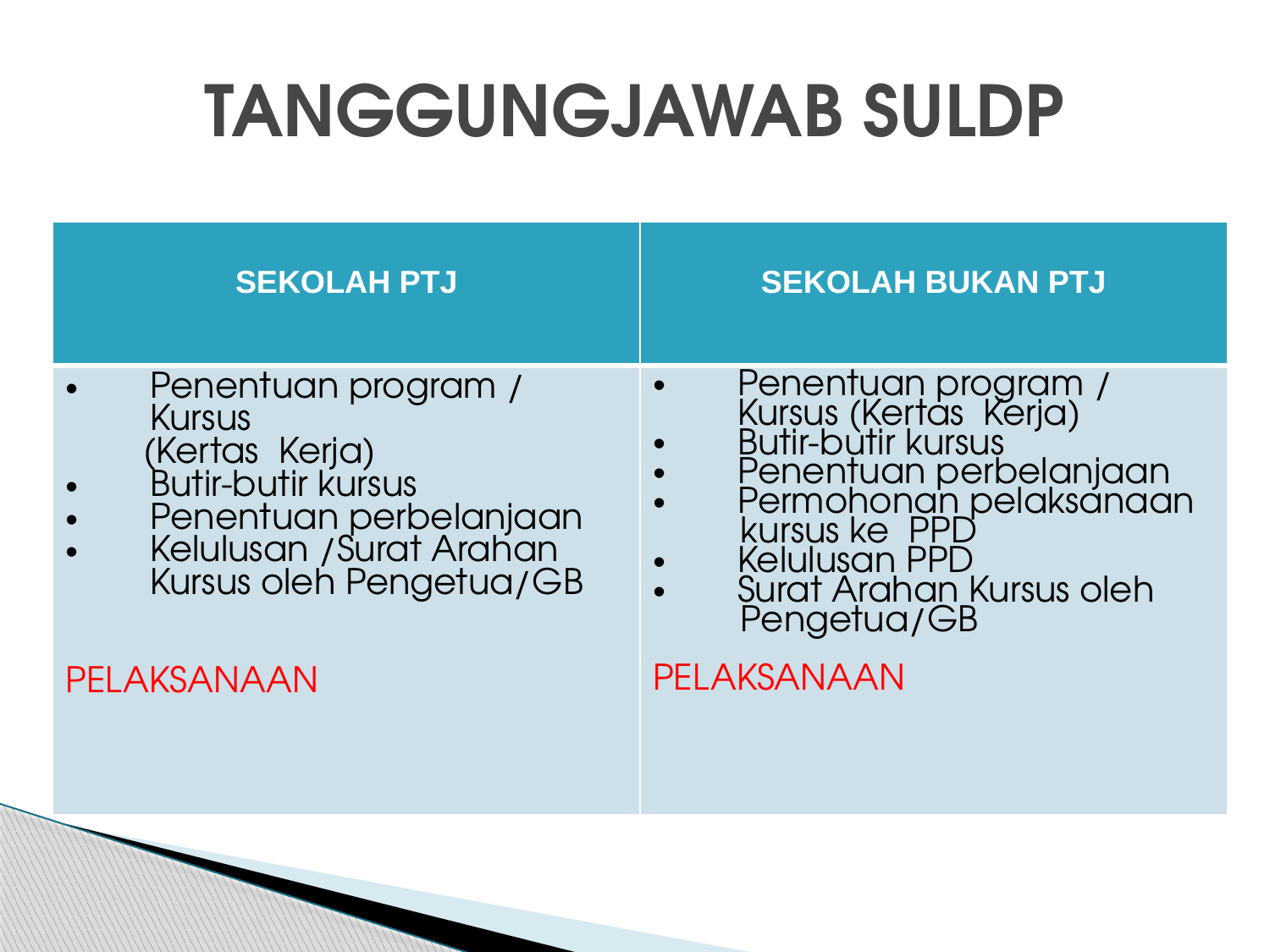

# TANGGUNGJAWAB SULDP
| SEKOLAH PTJ | SEKOLAH BUKAN PTJ |
| --- | --- |
| Penentuan program / Kursus (Kertas Kerja) Butir-butir kursus Penentuan perbelanjaan Kelulusan /Surat Arahan Kursus oleh Pengetua/GB PELAKSANAAN | Penentuan program / Kursus (Kertas Kerja) Butir-butir kursus Penentuan perbelanjaan Permohonan pelaksanaan kursus ke PPD Kelulusan PPD Surat Arahan Kursus oleh Pengetua/GB PELAKSANAAN |